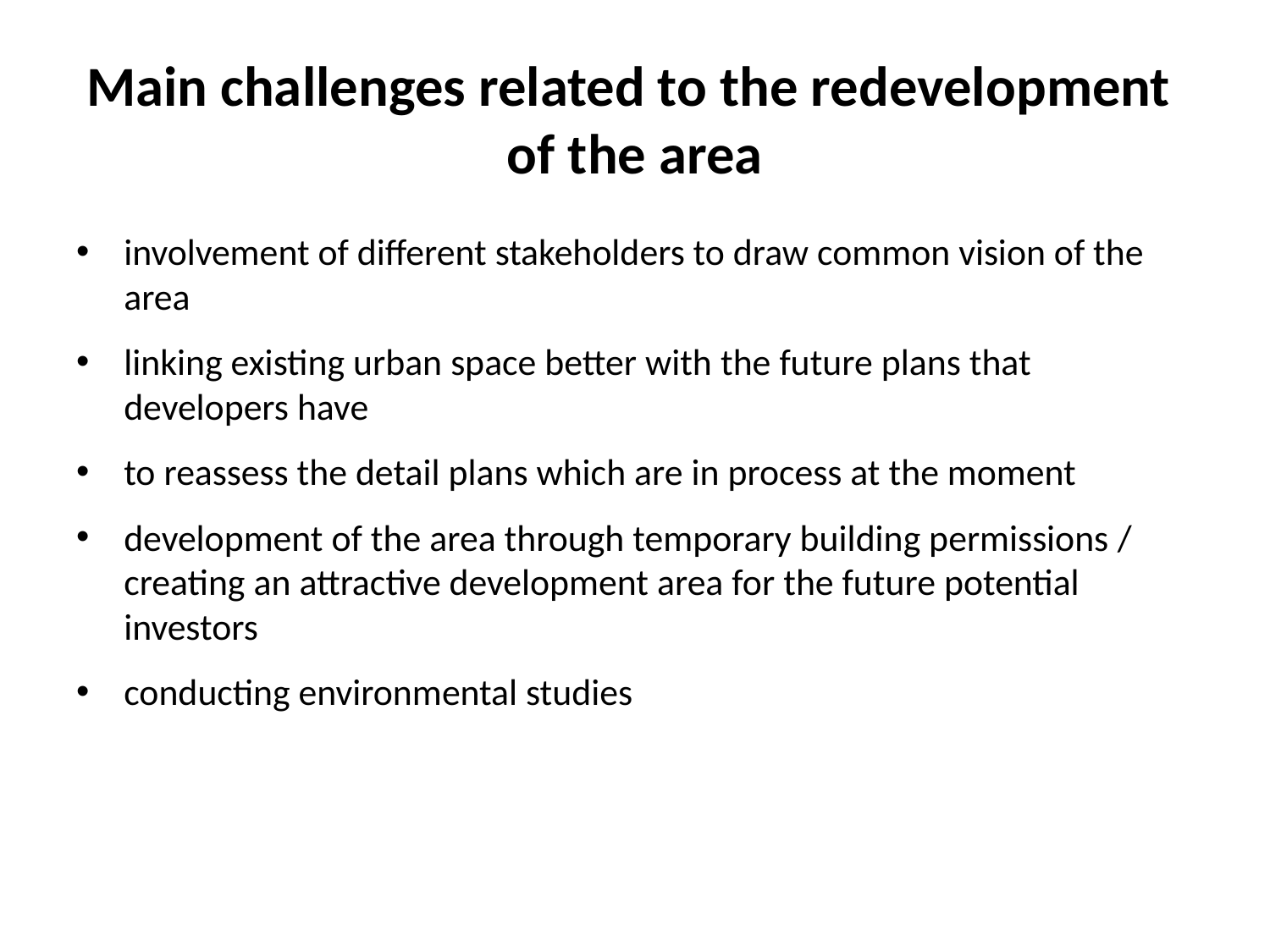

# Main challenges related to the redevelopment  of the area
involvement of different stakeholders to draw common vision of the area
linking existing urban space better with the future plans that developers have
to reassess the detail plans which are in process at the moment
development of the area through temporary building permissions / creating an attractive development area for the future potential investors
conducting environmental studies